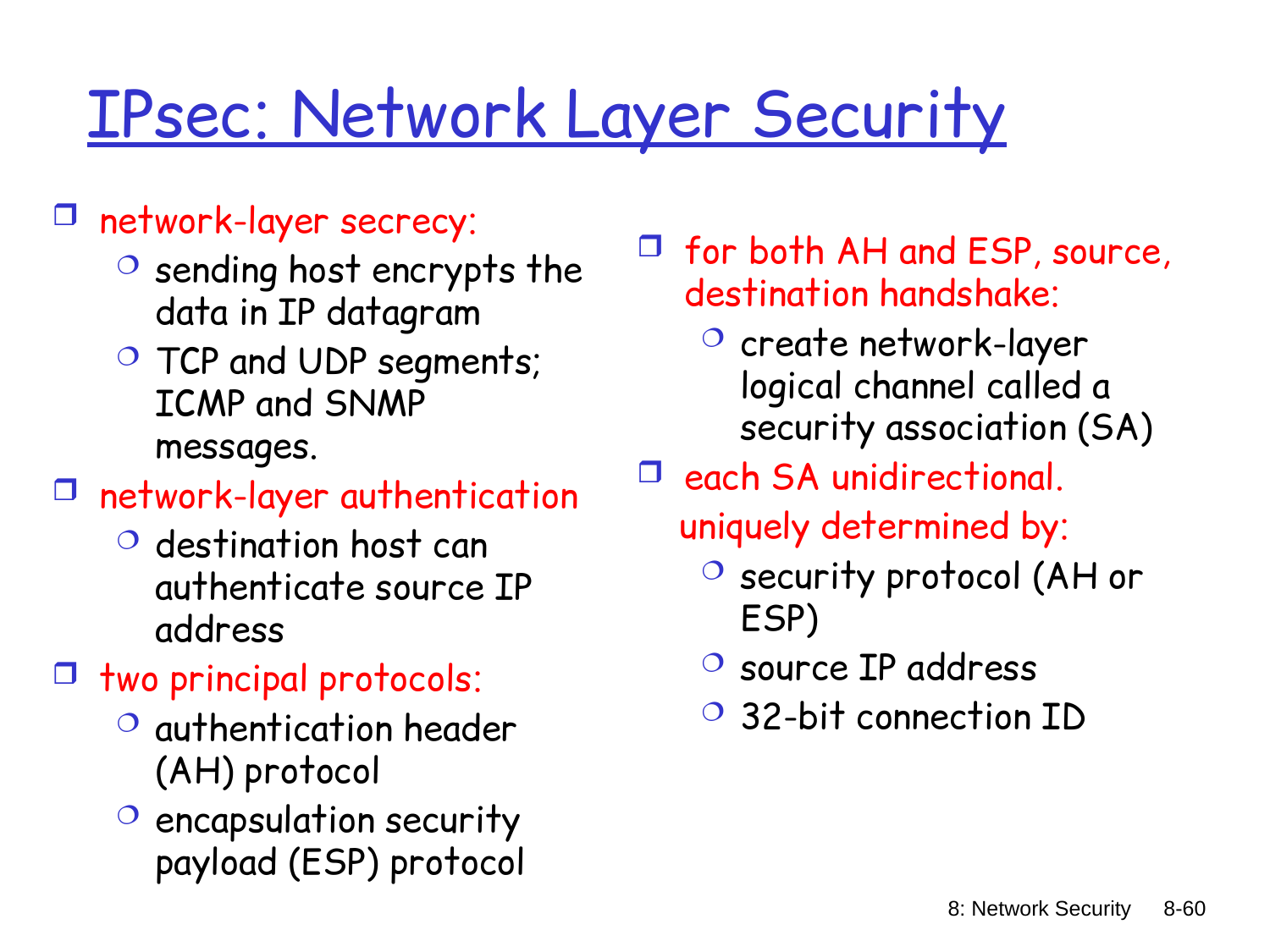

# IPsec: Network Layer Security
network-layer secrecy:
sending host encrypts the data in IP datagram
TCP and UDP segments; ICMP and SNMP messages.
network-layer authentication
destination host can authenticate source IP address
two principal protocols:
authentication header (AH) protocol
encapsulation security payload (ESP) protocol
for both AH and ESP, source, destination handshake:
create network-layer logical channel called a security association (SA)
each SA unidirectional.
    uniquely determined by:
security protocol (AH or ESP)
source IP address
32-bit connection ID
8: Network Security
8-60